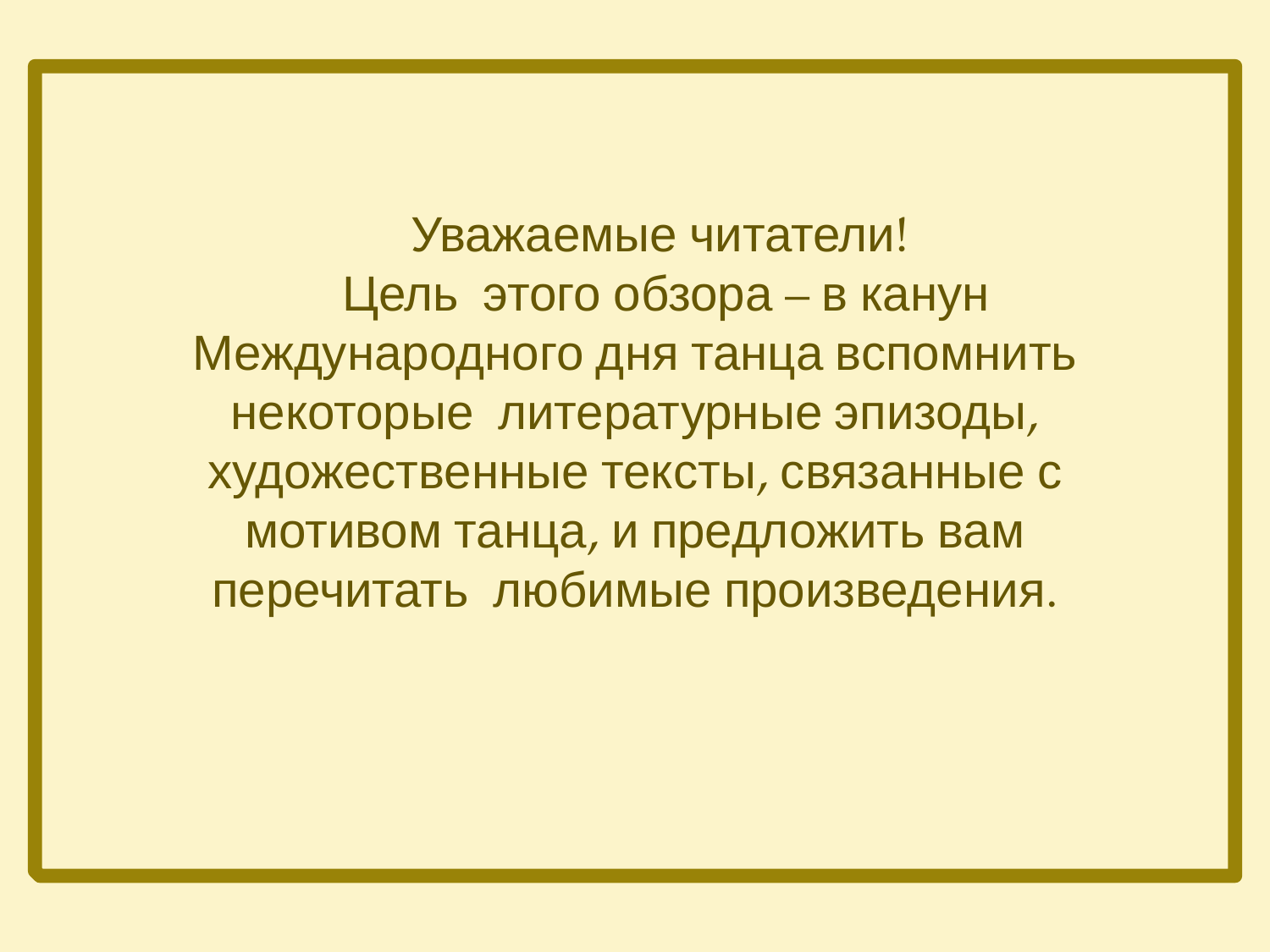

Уважаемые читатели!
Цель  этого обзора – в канун Международного дня танца вспомнить некоторые  литературные эпизоды, художественные тексты, связанные с мотивом танца, и предложить вам перечитать  любимые произведения.